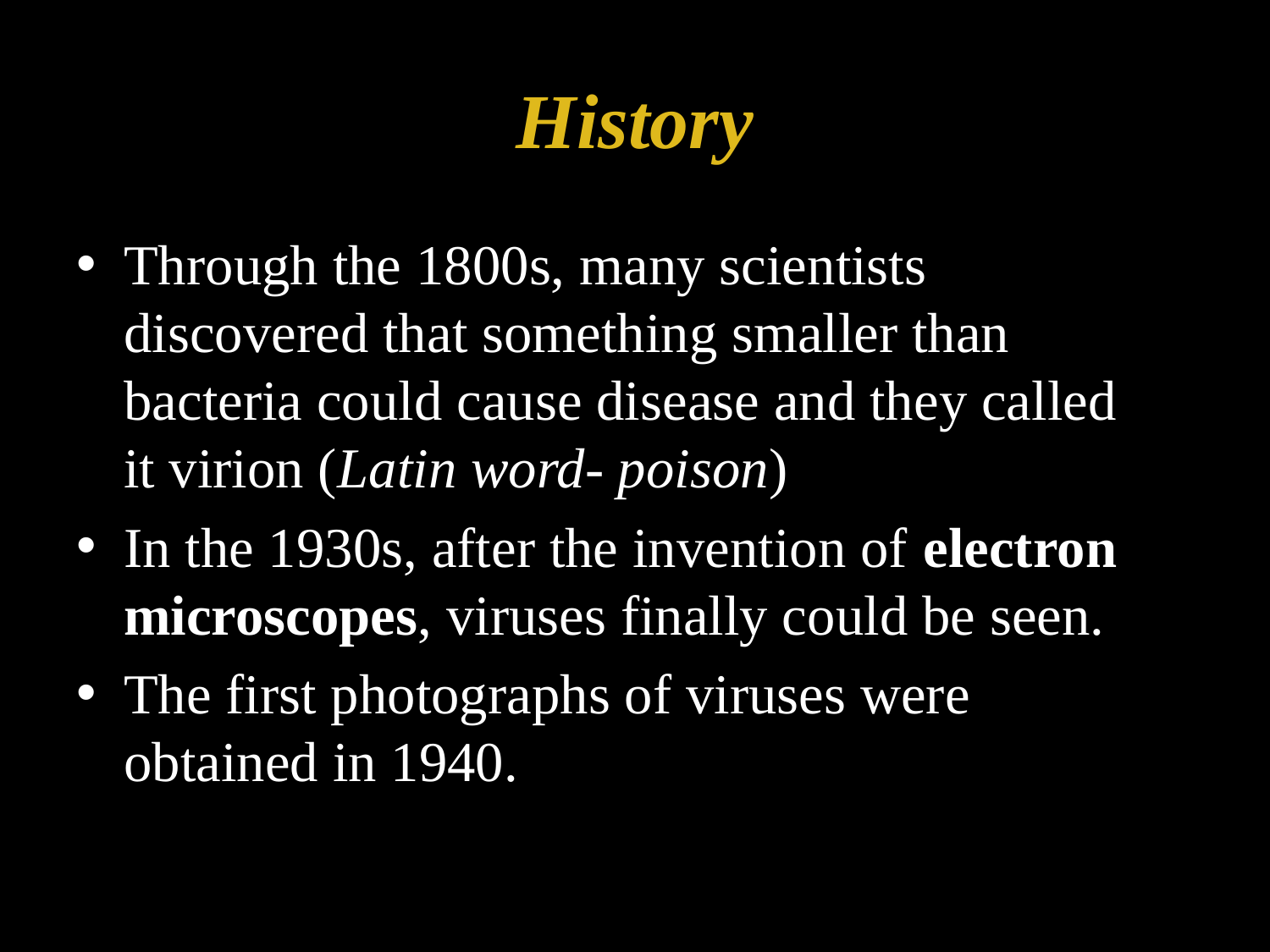

# History
Through the 1800s, many scientists discovered that something smaller than bacteria could cause disease and they called it virion (Latin word- poison)
In the 1930s, after the invention of electron microscopes, viruses finally could be seen.
The first photographs of viruses were obtained in 1940.